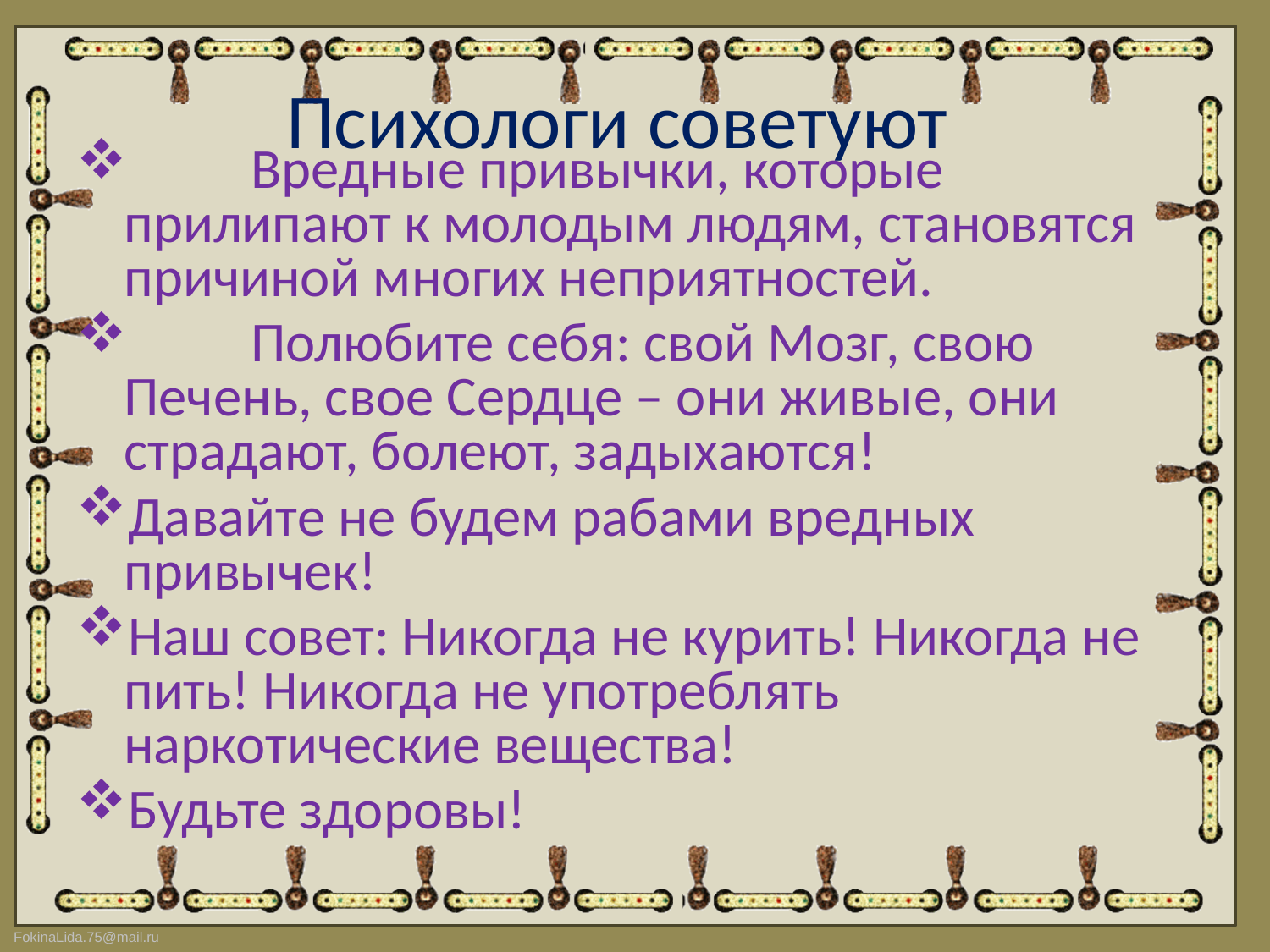

# Психологи советуют
	Вредные привычки, которые прилипают к молодым людям, становятся причиной многих неприятностей.
	Полюбите себя: свой Мозг, свою Печень, свое Сердце – они живые, они страдают, болеют, задыхаются!
Давайте не будем рабами вредных привычек!
Наш совет: Никогда не курить! Никогда не пить! Никогда не употреблять  наркотические вещества!
Будьте здоровы!